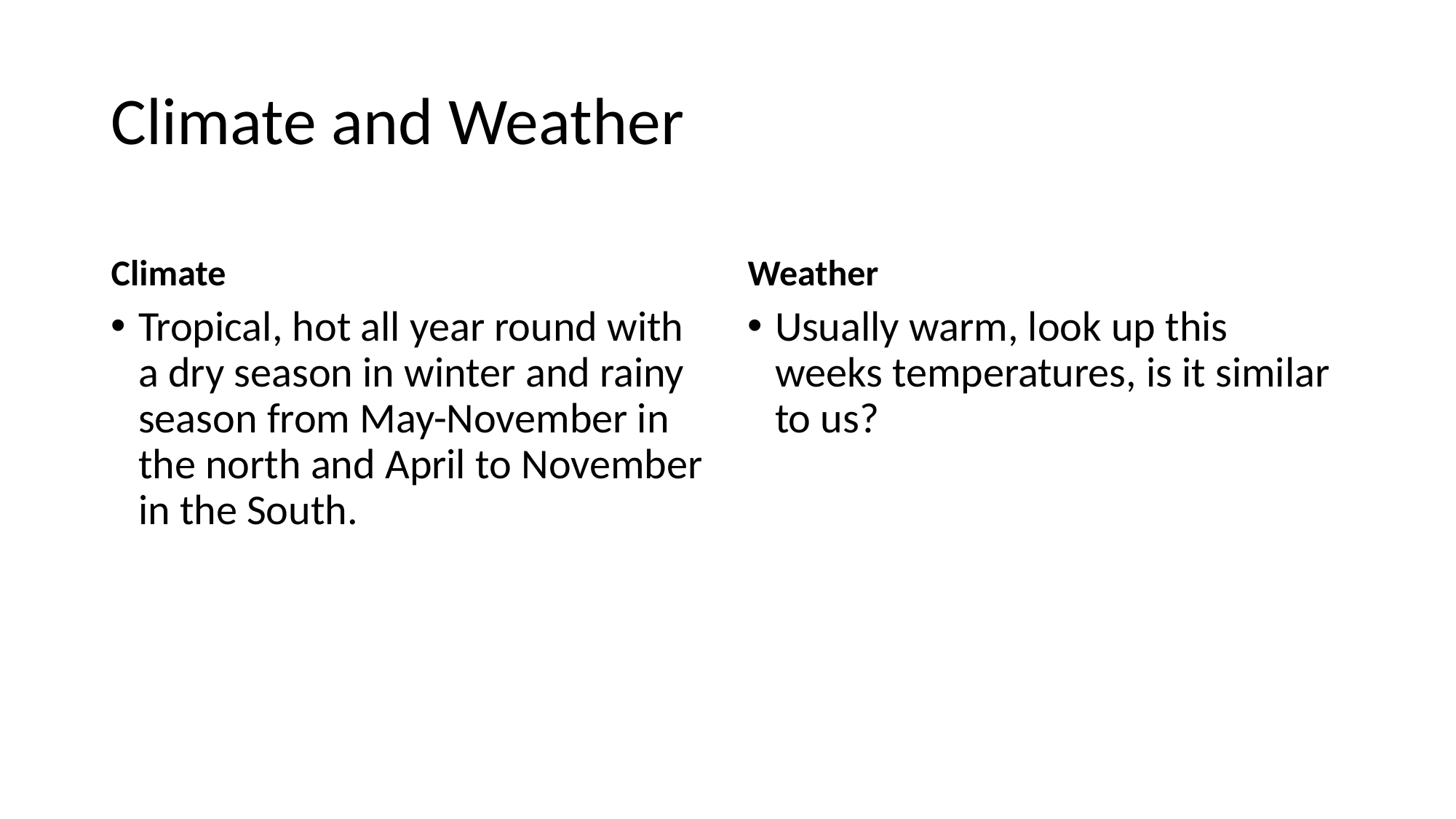

# Climate and Weather
Climate
Weather
Tropical, hot all year round with a dry season in winter and rainy season from May-November in the north and April to November in the South.
Usually warm, look up this weeks temperatures, is it similar to us?